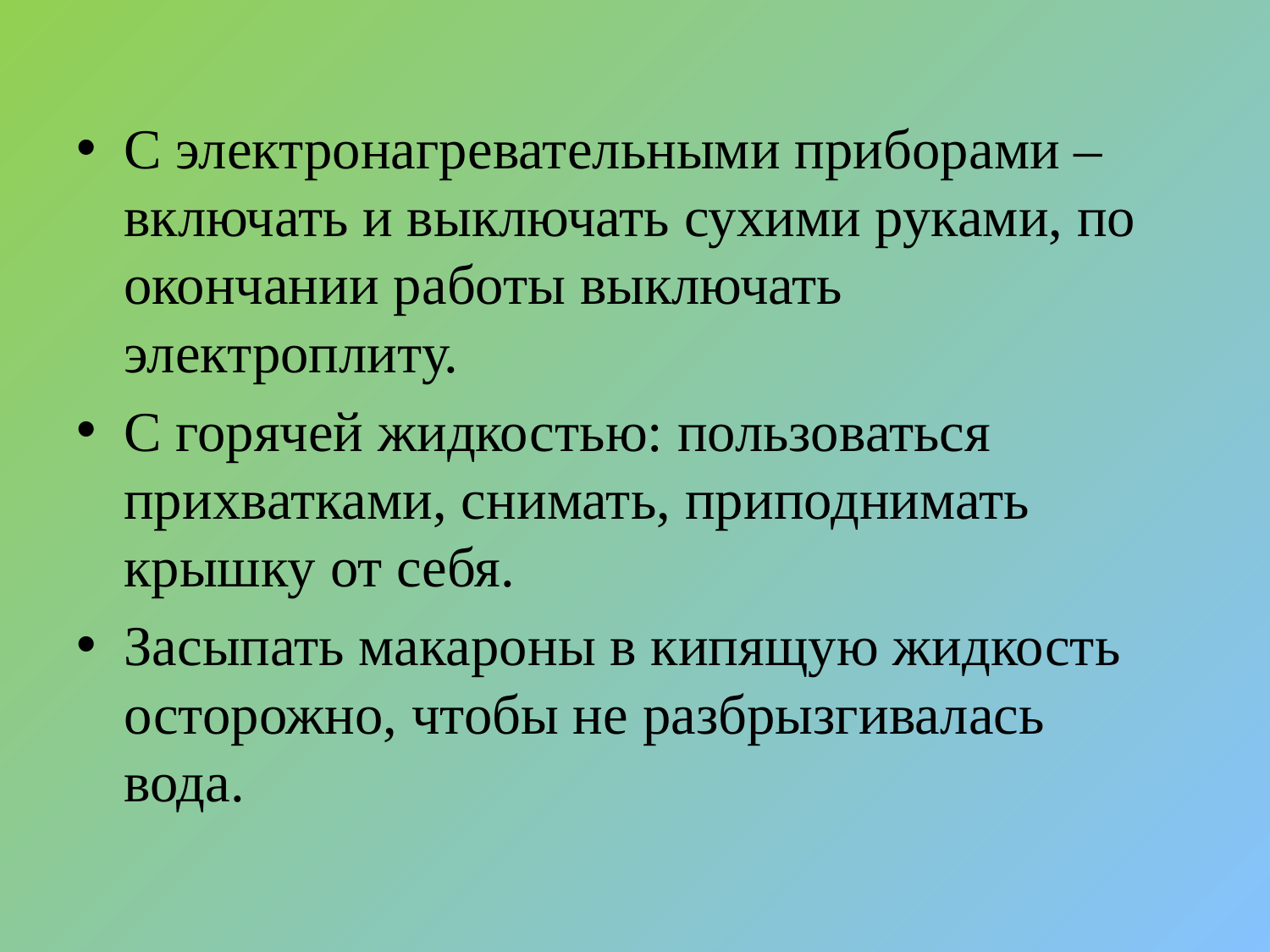

С электронагревательными приборами – включать и выключать сухими руками, по окончании работы выключать электроплиту.
С горячей жидкостью: пользоваться прихватками, снимать, приподнимать крышку от себя.
Засыпать макароны в кипящую жидкость осторожно, чтобы не разбрызгивалась вода.